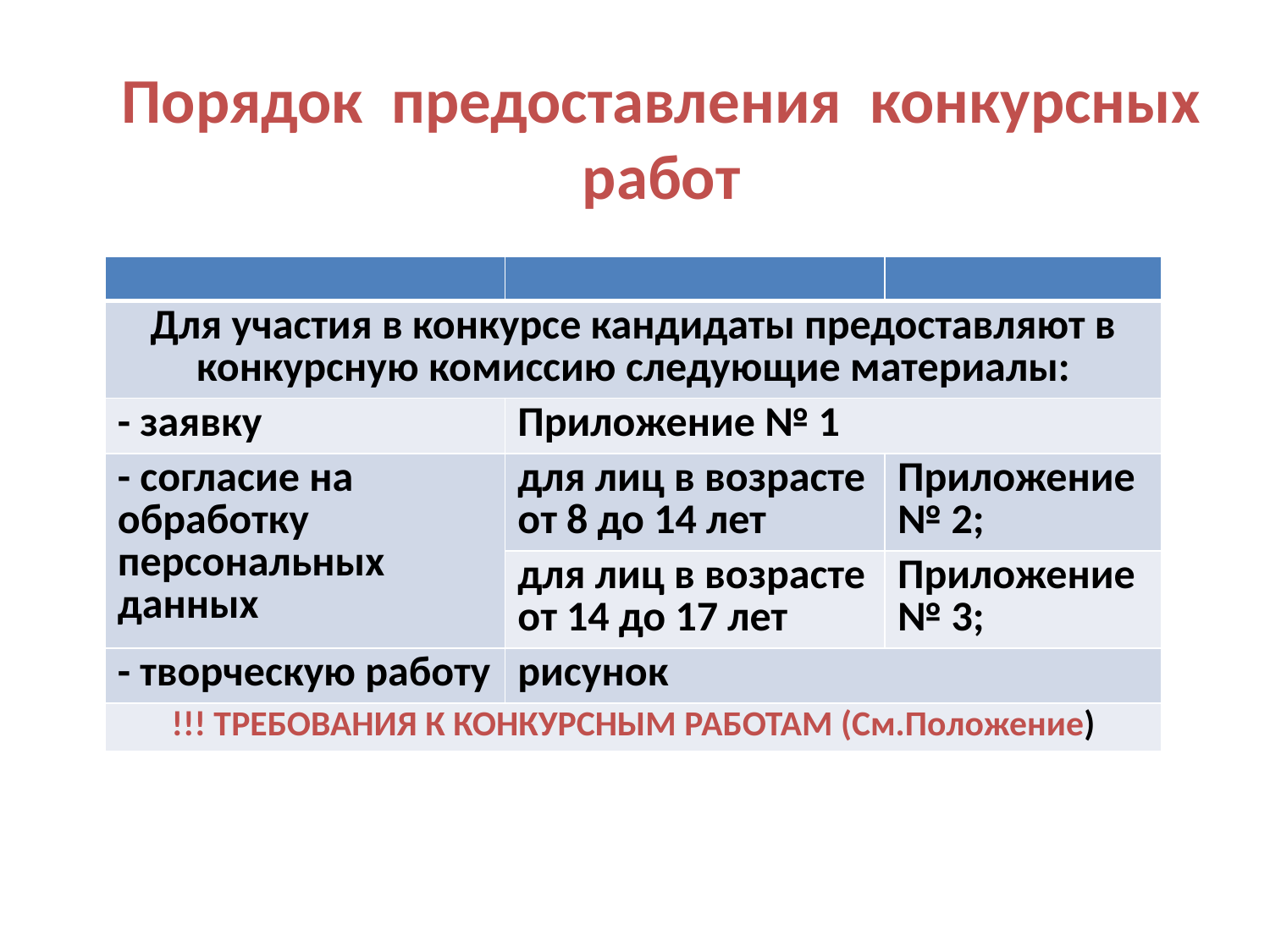

# Порядок  предоставления  конкурсных работ
|  |  |  |
| --- | --- | --- |
| Для участия в конкурсе кандидаты предоставляют в конкурсную комиссию следующие материалы: |  |  |
| - заявку | Приложение № 1 |  |
| - согласие на обработку персональных данных | для лиц в возрасте от 8 до 14 лет | Приложение № 2; |
|  | для лиц в возрасте от 14 до 17 лет | Приложение № 3; |
| - творческую работу | рисунок |  |
| !!! ТРЕБОВАНИЯ К КОНКУРСНЫМ РАБОТАМ (См.Положение) |  |  |